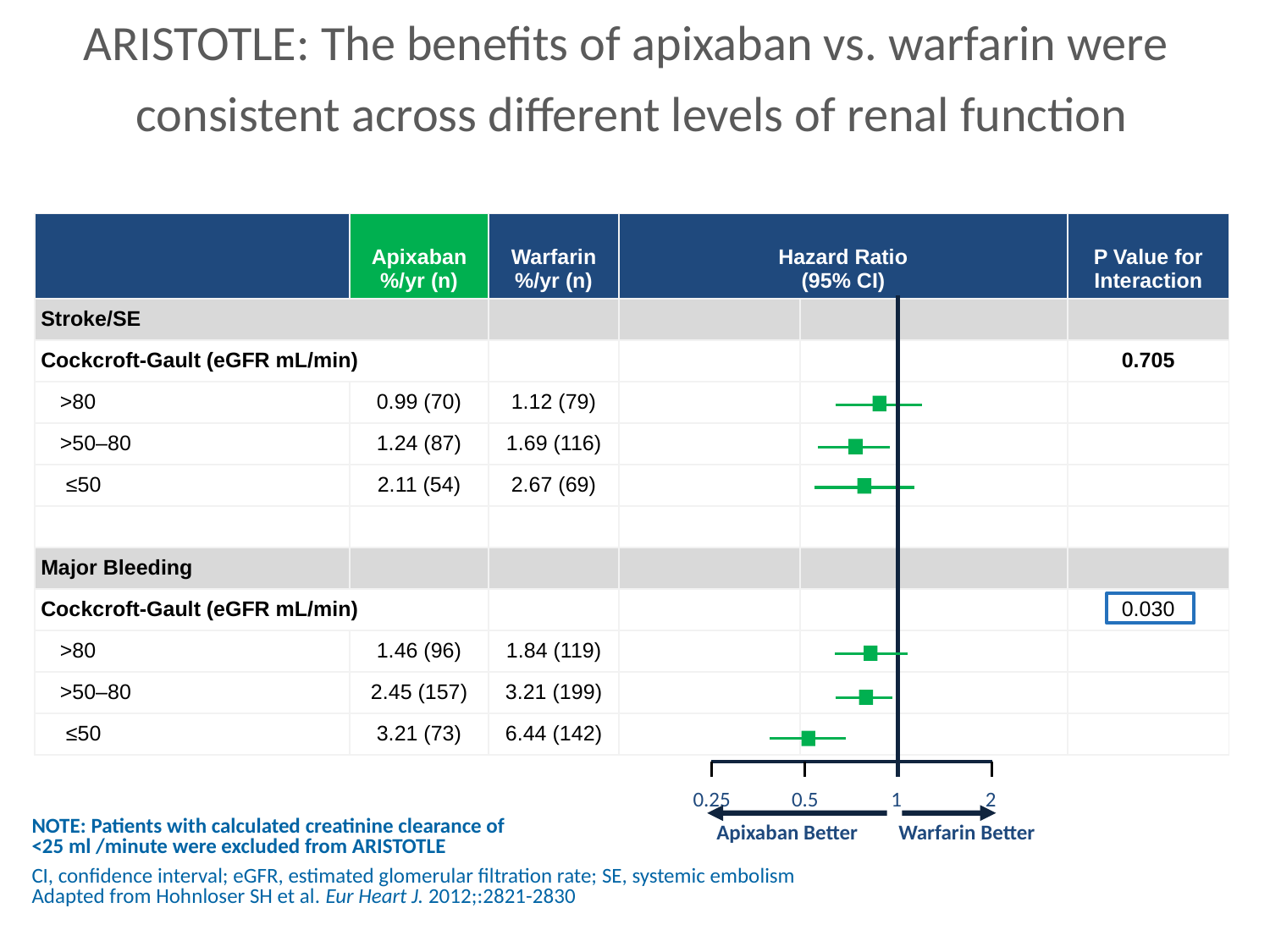

ARISTOTLE: The benefits of apixaban vs. warfarin were

consistent across different levels of renal function
|  | Apixaban %/yr (n) | Warfarin %/yr (n) | Hazard Ratio (95% CI) |  | P Value for Interaction |
| --- | --- | --- | --- | --- | --- |
| Stroke/SE |  |  |  |  |  |
| Cockcroft-Gault (eGFR mL/min) |  |  |  |  | 0.705 |
| >80 | 0.99 (70) | 1.12 (79) |  |  |  |
| >50–80 | 1.24 (87) | 1.69 (116) |  |  |  |
| ≤50 | 2.11 (54) | 2.67 (69) |  |  |  |
|  |  |  |  |  |  |
| Major Bleeding |  |  |  |  |  |
| Cockcroft-Gault (eGFR mL/min) |  |  |  |  | 0.030 |
| >80 | 1.46 (96) | 1.84 (119) |  |  |  |
| >50–80 | 2.45 (157) | 3.21 (199) |  |  |  |
| ≤50 | 3.21 (73) | 6.44 (142) |  |  |  |

0.25
0.5
1
2
NOTE: Patients with calculated creatinine clearance of <25 ml /minute were excluded from ARISTOTLE
Apixaban Better
Warfarin Better

CI, confidence interval; eGFR, estimated glomerular filtration rate; SE, systemic embolism
Adapted from Hohnloser SH et al. Eur Heart J. 2012;:2821-2830